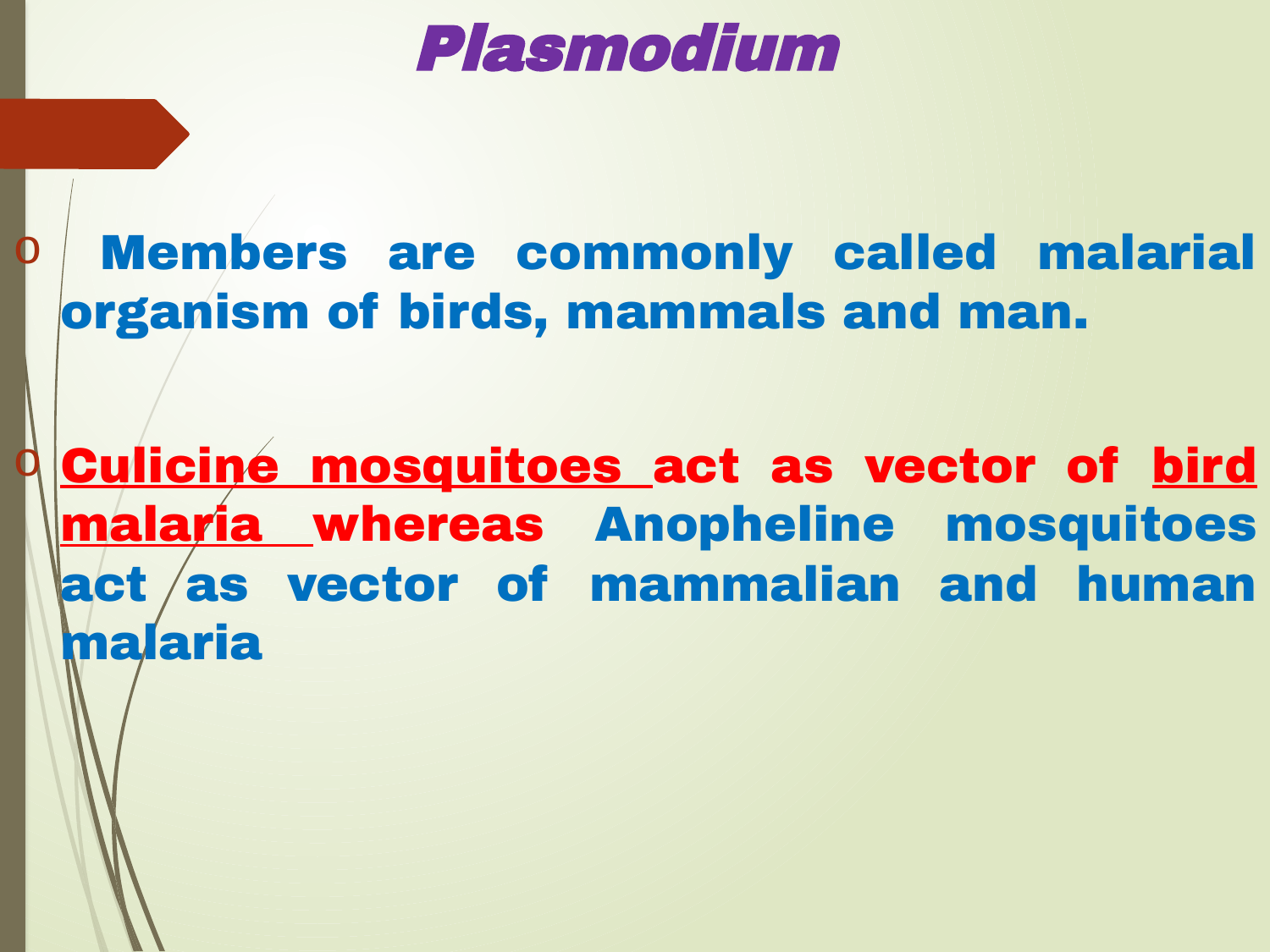

# Plasmodium

 Members are commonly called malarial organism of birds, mammals and man.

Culicine mosquitoes act as vector of bird malaria whereas Anopheline mosquitoes act as vector of mammalian and human malaria